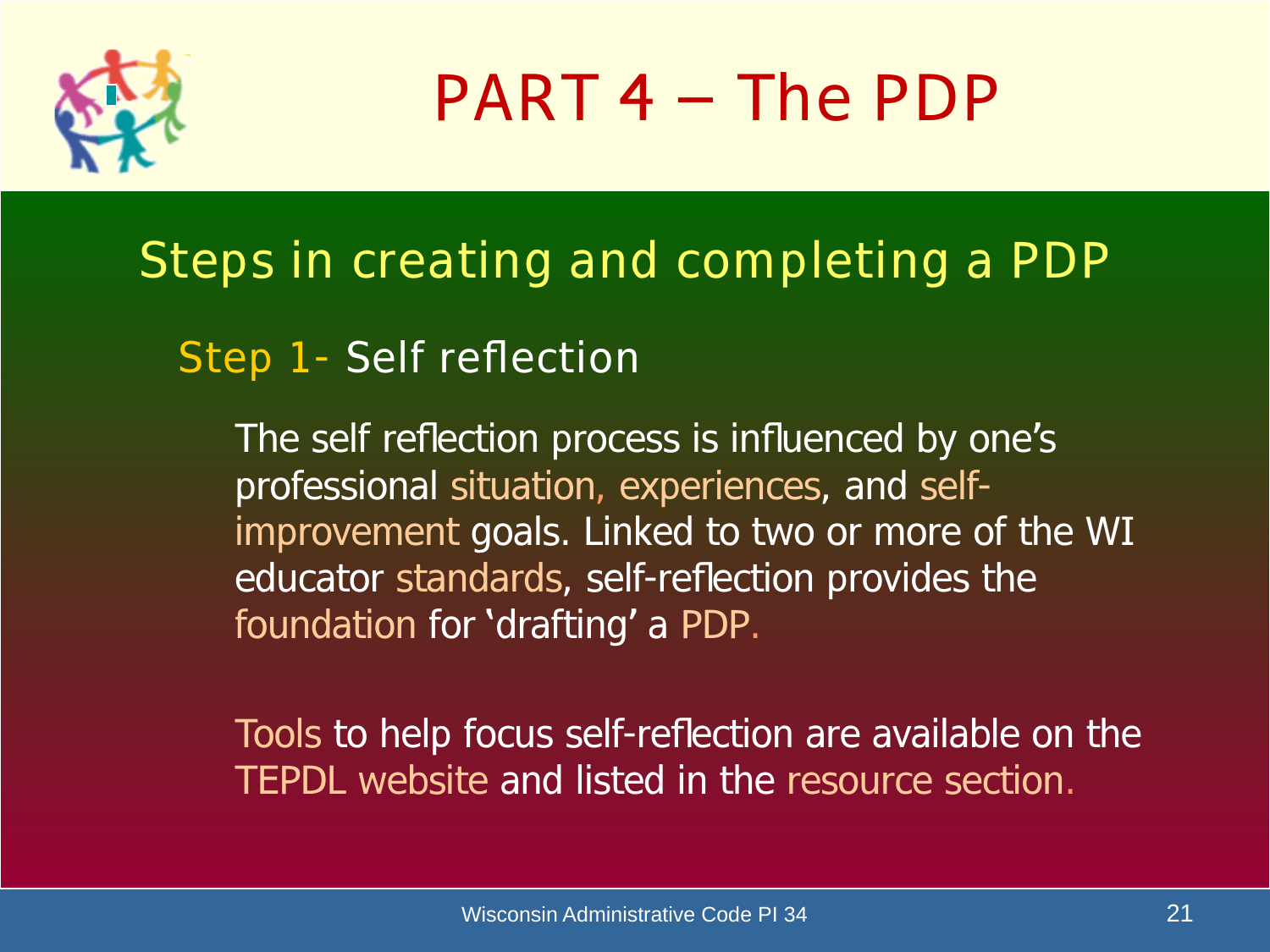

# PART 4 – The PDP

Steps in creating and completing a PDP

	Step 1- Self reflection

	The self reflection process is influenced by one’s professional situation, experiences, and self-improvement goals. Linked to two or more of the WI educator standards, self-reflection provides the foundation for ‘drafting’ a PDP.

	Tools to help focus self-reflection are available on the TEPDL website and listed in the resource section.
Wisconsin Administrative Code PI 34
21